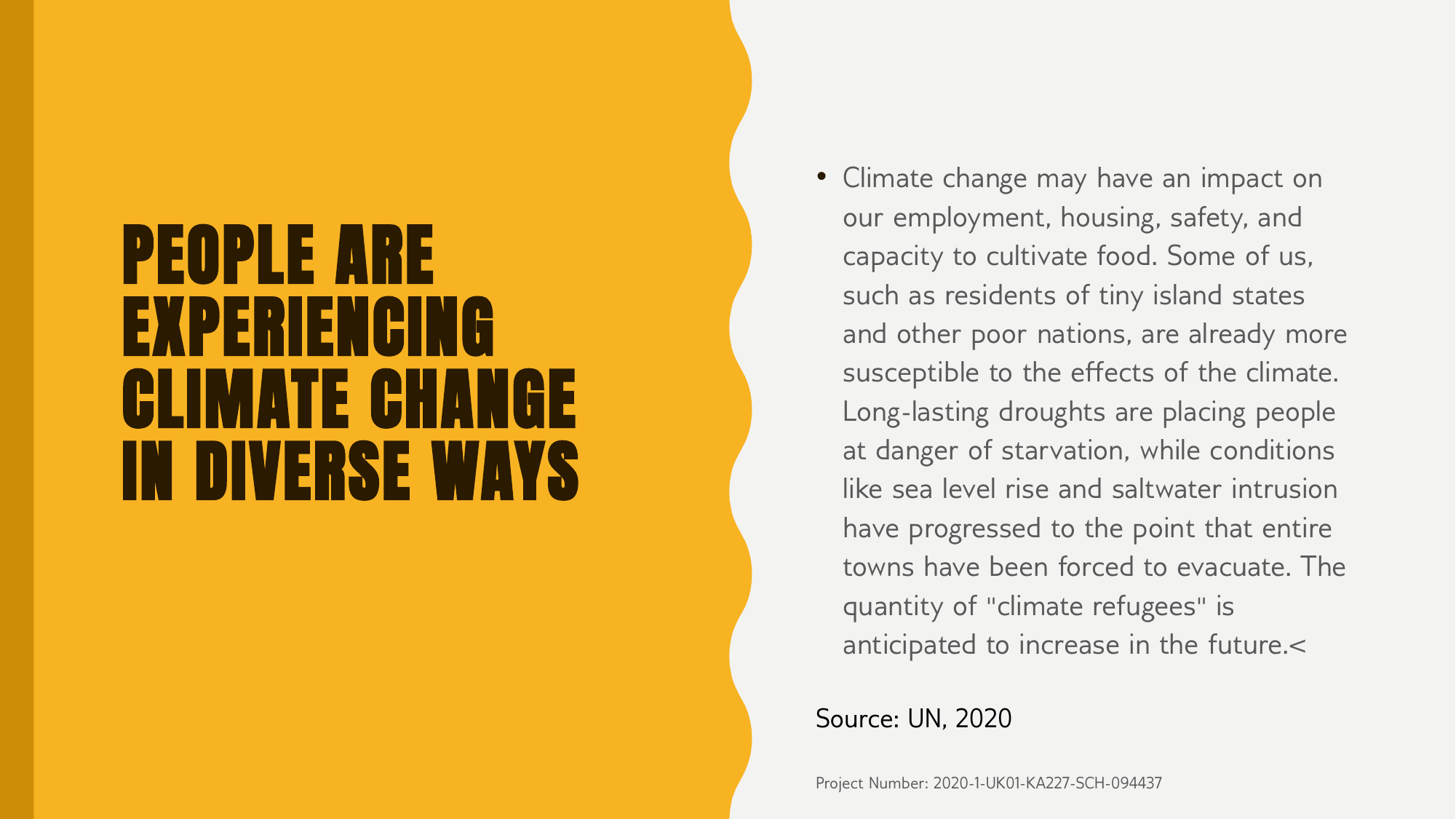

Climate change may have an impact on our employment, housing, safety, and capacity to cultivate food. Some of us, such as residents of tiny island states and other poor nations, are already more susceptible to the effects of the climate. Long-lasting droughts are placing people at danger of starvation, while conditions like sea level rise and saltwater intrusion have progressed to the point that entire towns have been forced to evacuate. The quantity of "climate refugees" is anticipated to increase in the future.<
# People are experiencing climate change in diverse ways
Source: UN, 2020
Project Number: 2020-1-UK01-KA227-SCH-094437